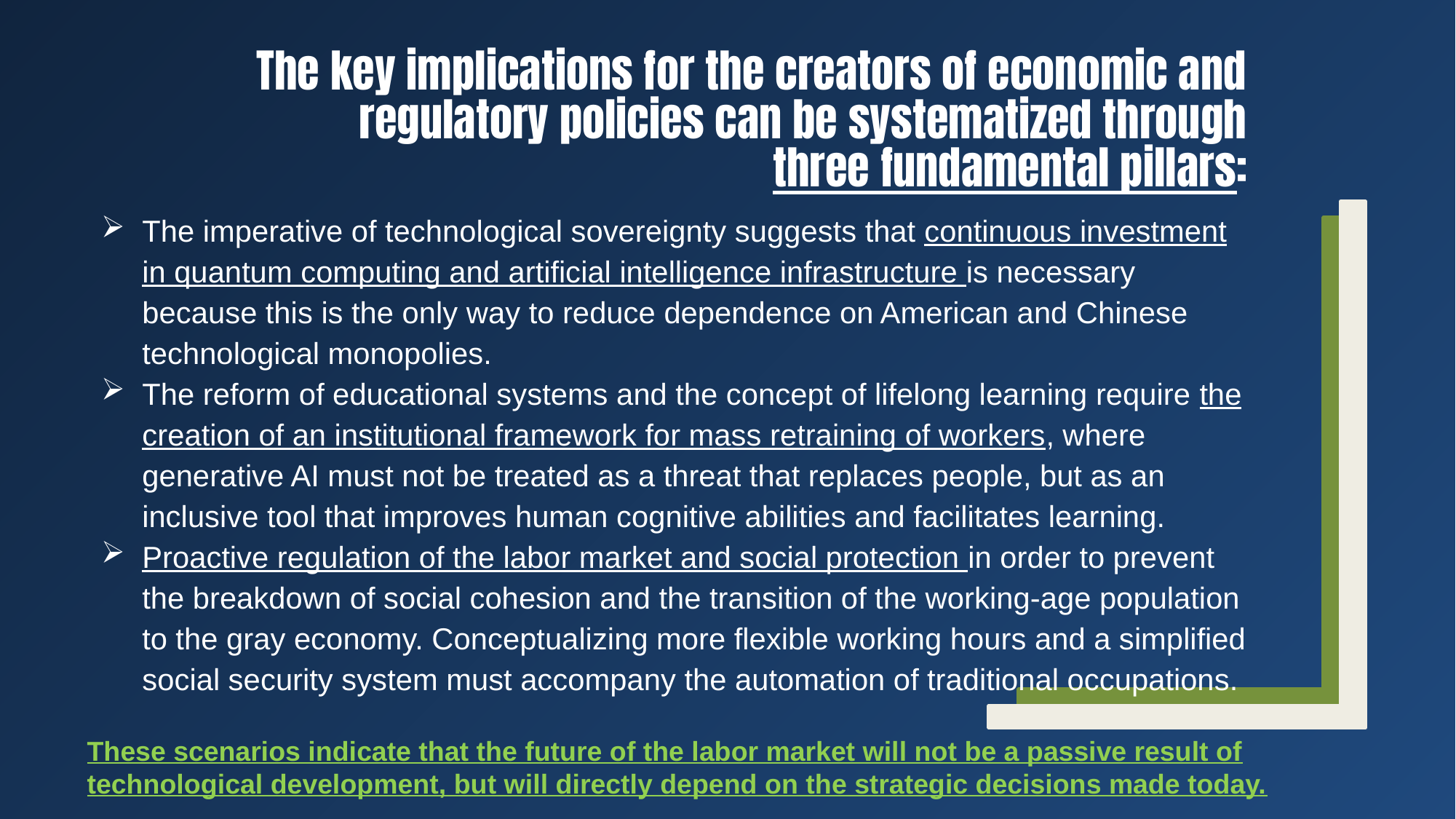

# The key implications for the creators of economic and regulatory policies can be systematized through three fundamental pillars:
The imperative of technological sovereignty suggests that continuous investment in quantum computing and artificial intelligence infrastructure is necessary because this is the only way to reduce dependence on American and Chinese technological monopolies.
The reform of educational systems and the concept of lifelong learning require the creation of an institutional framework for mass retraining of workers, where generative AI must not be treated as a threat that replaces people, but as an inclusive tool that improves human cognitive abilities and facilitates learning.
Proactive regulation of the labor market and social protection in order to prevent the breakdown of social cohesion and the transition of the working-age population to the gray economy. Conceptualizing more flexible working hours and a simplified social security system must accompany the automation of traditional occupations.

These scenarios indicate that the future of the labor market will not be a passive result of technological development, but will directly depend on the strategic decisions made today.